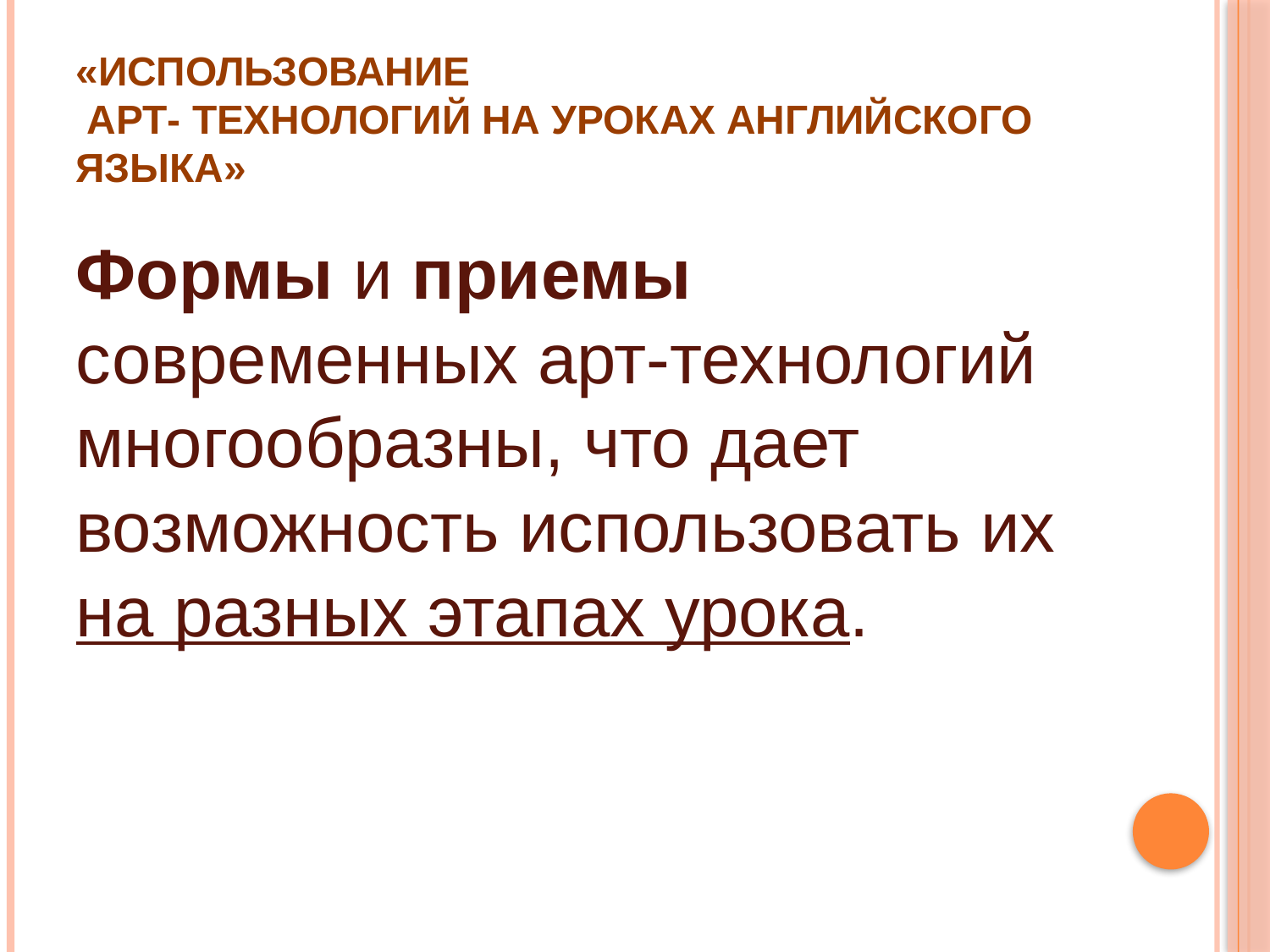

# «Использование арт- технологий на уроках английского языка»
Формы и приемы современных арт-технологий многообразны, что дает возможность использовать их на разных этапах урока.